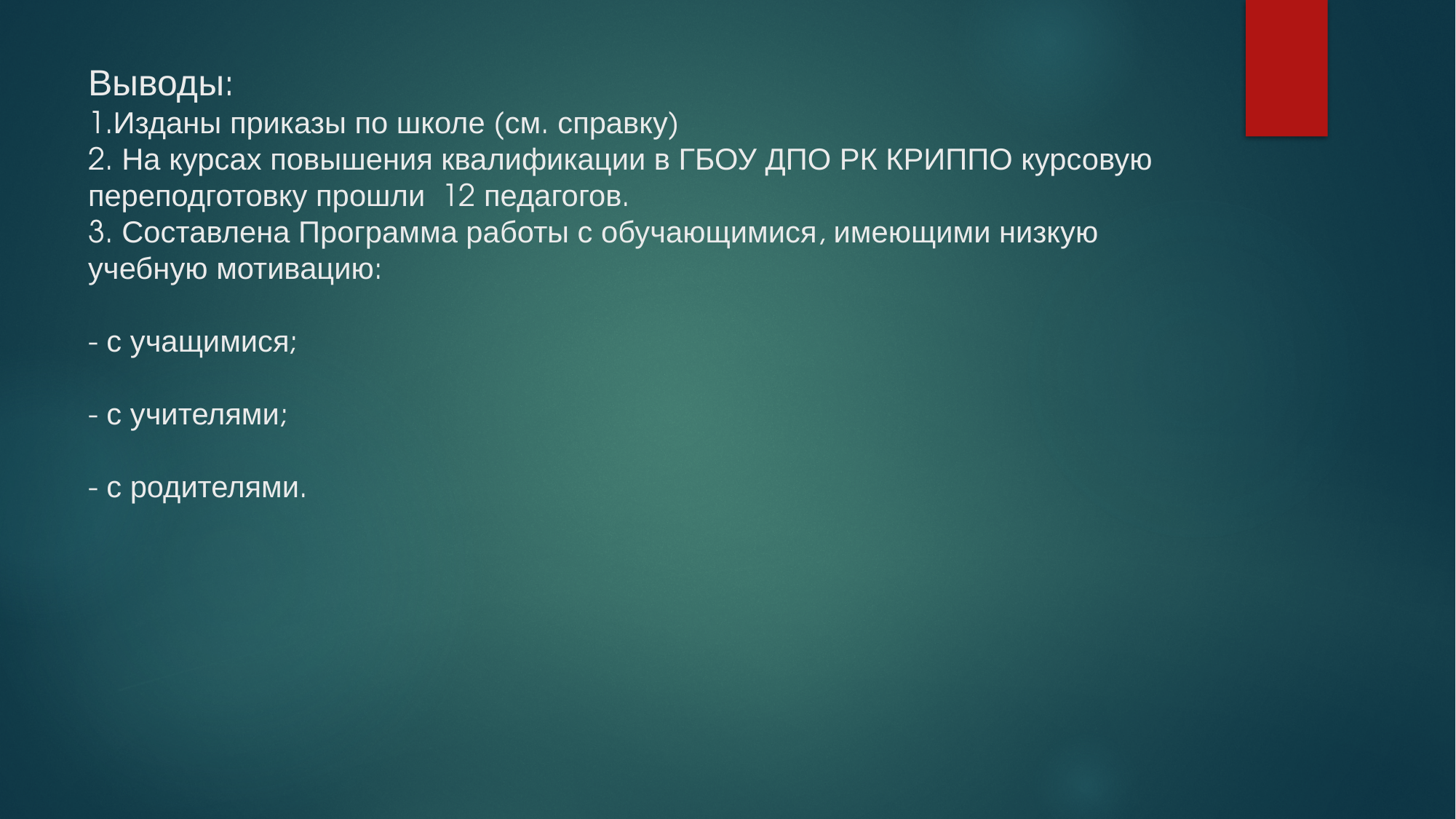

# Выводы: 1.Изданы приказы по школе (см. справку) 2. На курсах повышения квалификации в ГБОУ ДПО РК КРИППО курсовую переподготовку прошли  12 педагогов. 3. Составлена Программа работы с обучающимися, имеющими низкую учебную мотивацию: - с учащимися; - с учителями; - с родителями.